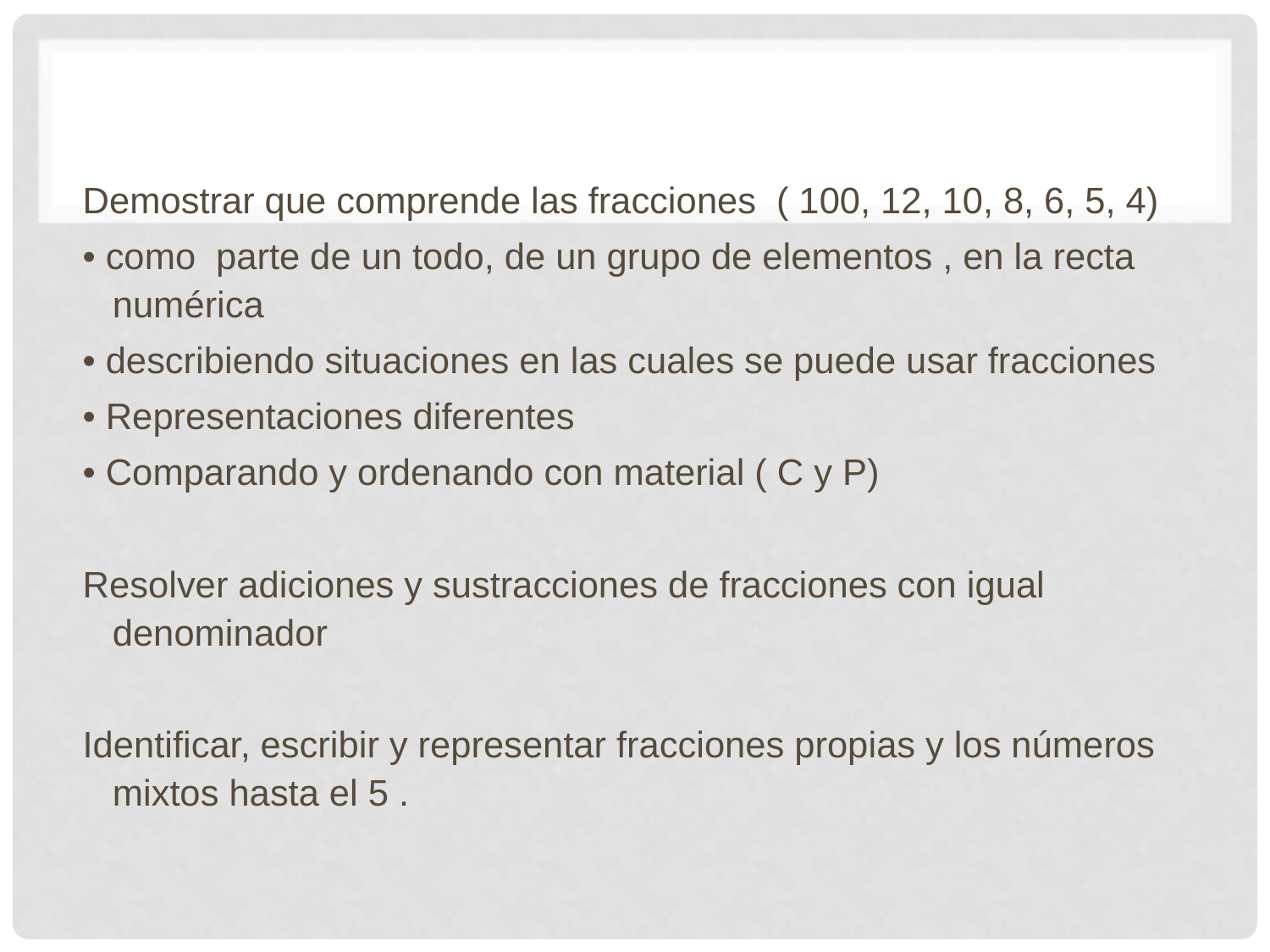

Demostrar que comprende las fracciones  ( 100, 12, 10, 8, 6, 5, 4)
• como  parte de un todo, de un grupo de elementos , en la recta numérica
• describiendo situaciones en las cuales se puede usar fracciones
• Representaciones diferentes
• Comparando y ordenando con material ( C y P)

Resolver adiciones y sustracciones de fracciones con igual denominador

Identificar, escribir y representar fracciones propias y los números mixtos hasta el 5 .